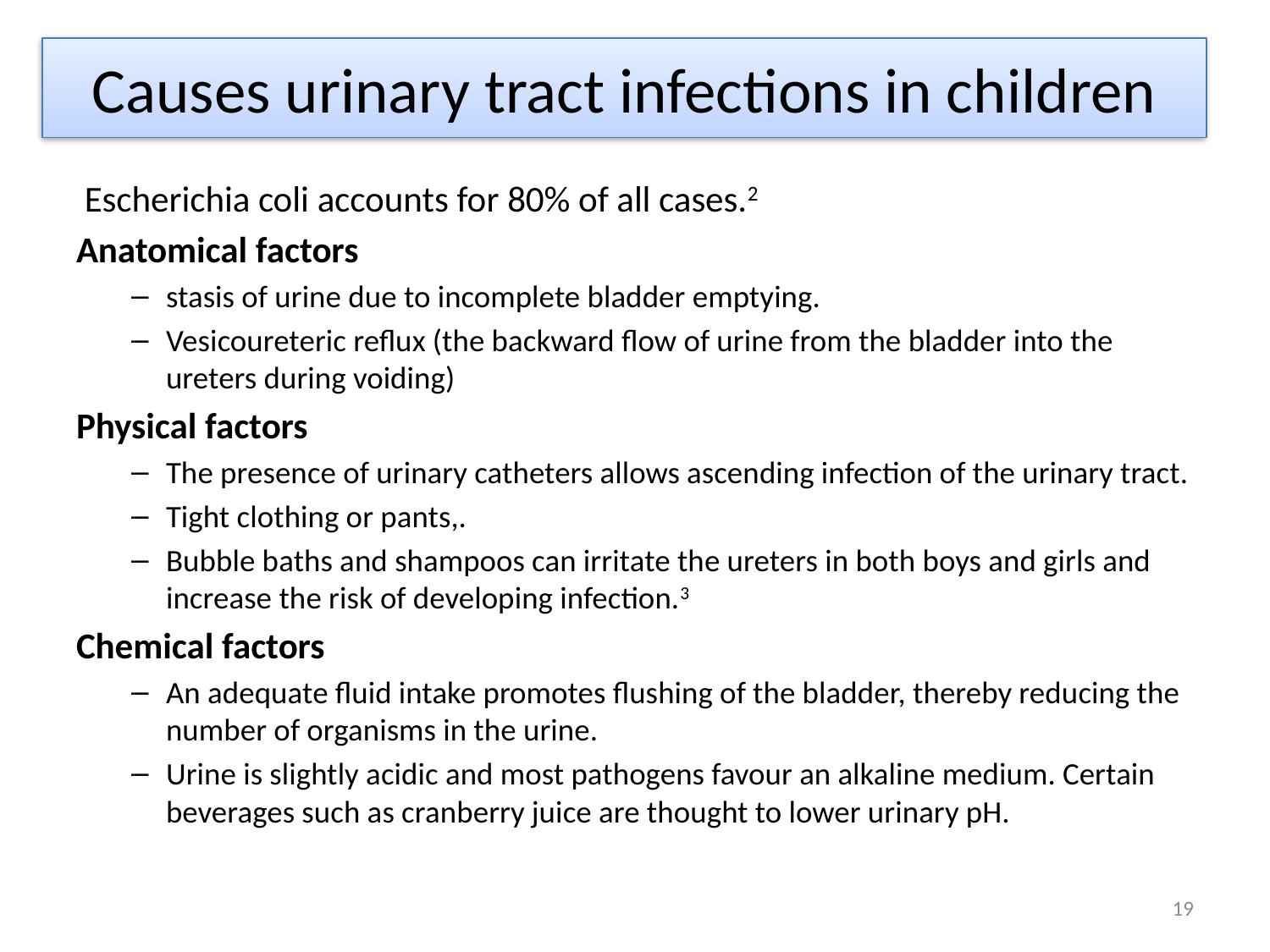

# Causes urinary tract infections in children
 Escherichia coli accounts for 80% of all cases.2
Anatomical factors
stasis of urine due to incomplete bladder emptying.
Vesicoureteric reflux (the backward flow of urine from the bladder into the ureters during voiding)
Physical factors
The presence of urinary catheters allows ascending infection of the urinary tract.
Tight clothing or pants,.
Bubble baths and shampoos can irritate the ureters in both boys and girls and increase the risk of developing infection.3
Chemical factors
An adequate fluid intake promotes flushing of the bladder, thereby reducing the number of organisms in the urine.
Urine is slightly acidic and most pathogens favour an alkaline medium. Certain beverages such as cranberry juice are thought to lower urinary pH.
19